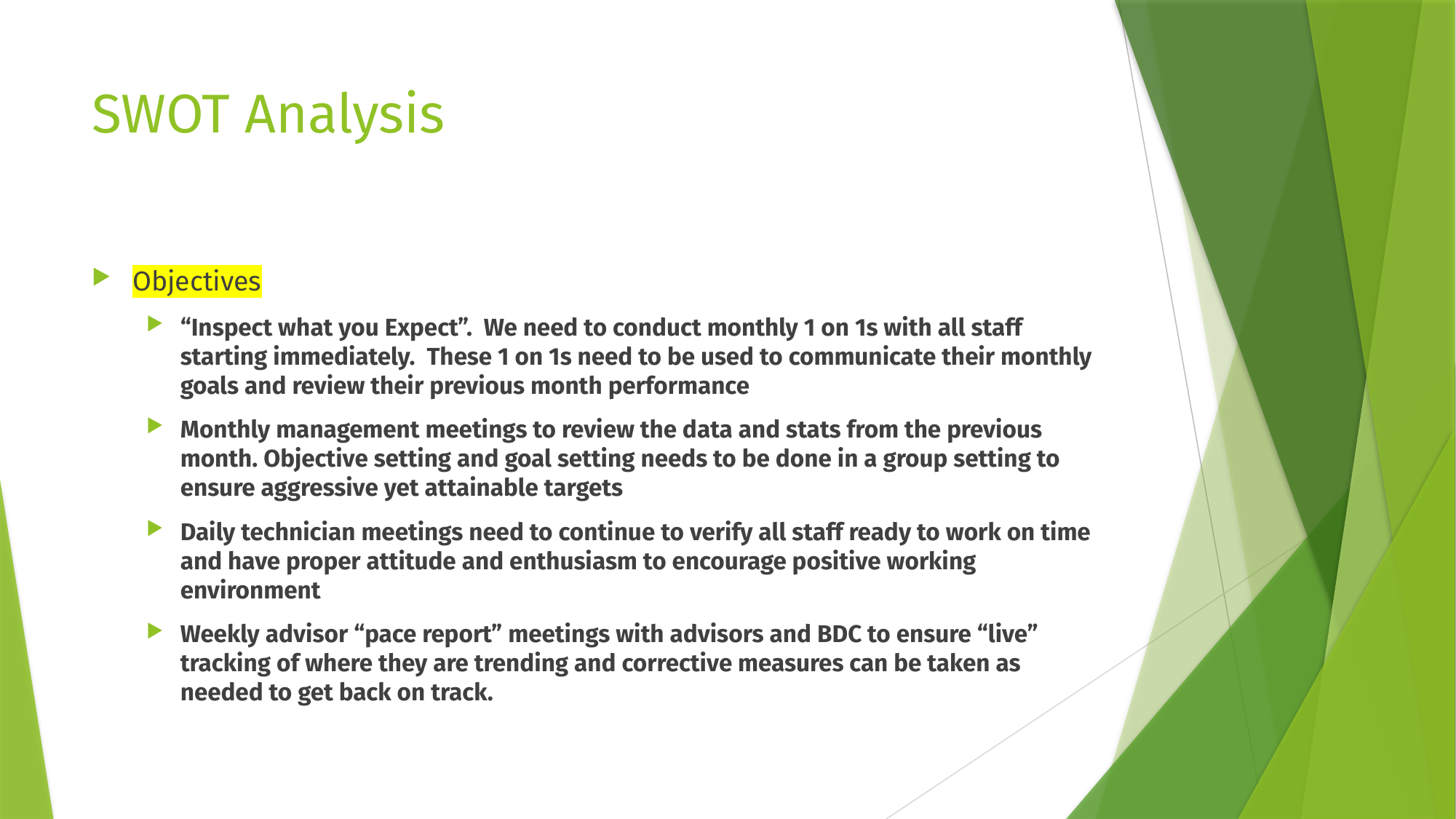

# SWOT Analysis
Objectives
“Inspect what you Expect”.  We need to conduct monthly 1 on 1s with all staff starting immediately.  These 1 on 1s need to be used to communicate their monthly goals and review their previous month performance
Monthly management meetings to review the data and stats from the previous month. Objective setting and goal setting needs to be done in a group setting to ensure aggressive yet attainable targets
Daily technician meetings need to continue to verify all staff ready to work on time and have proper attitude and enthusiasm to encourage positive working environment
Weekly advisor “pace report” meetings with advisors and BDC to ensure “live” tracking of where they are trending and corrective measures can be taken as needed to get back on track.